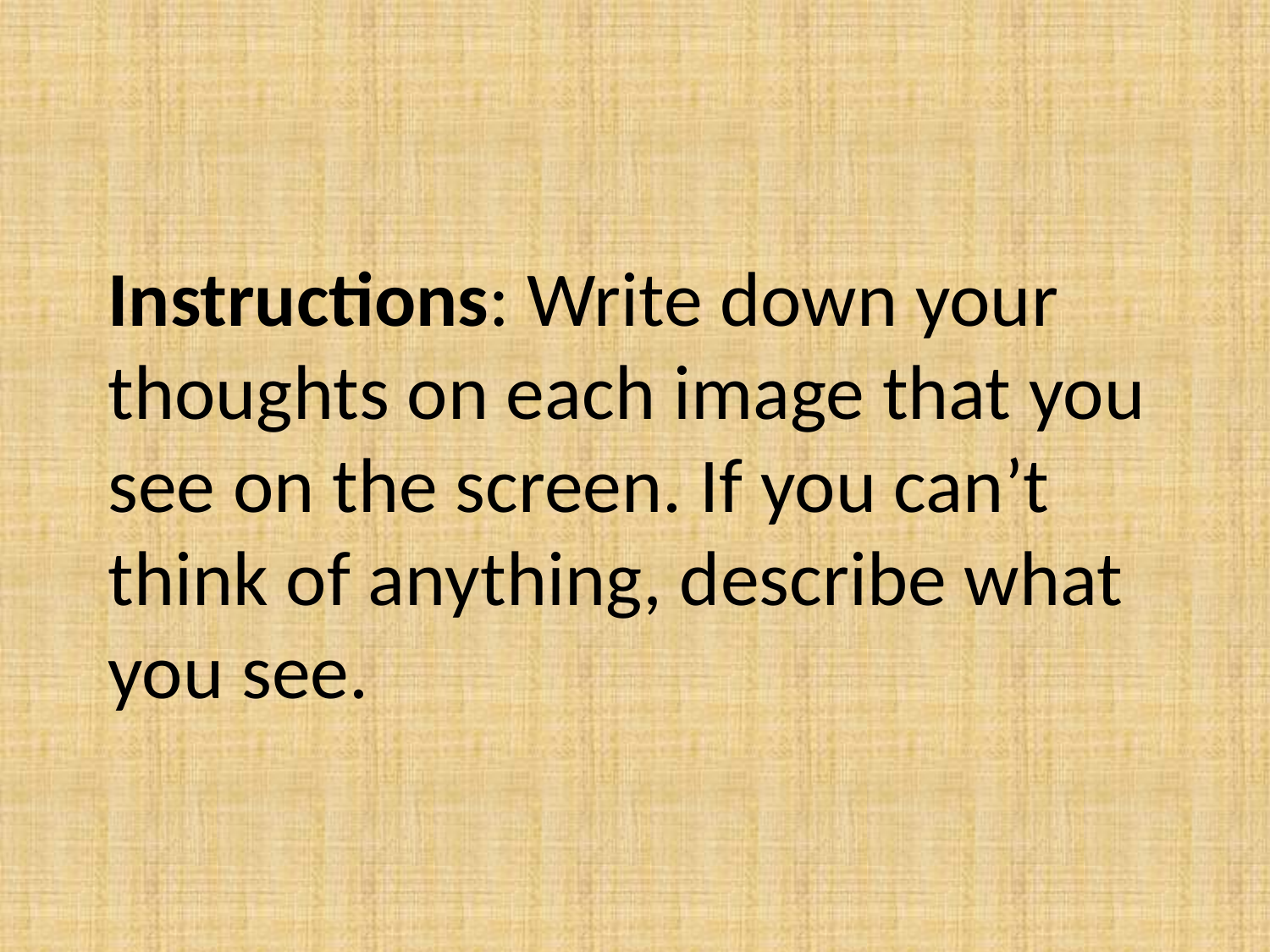

# Instructions: Write down your thoughts on each image that you see on the screen. If you can’t think of anything, describe what you see.